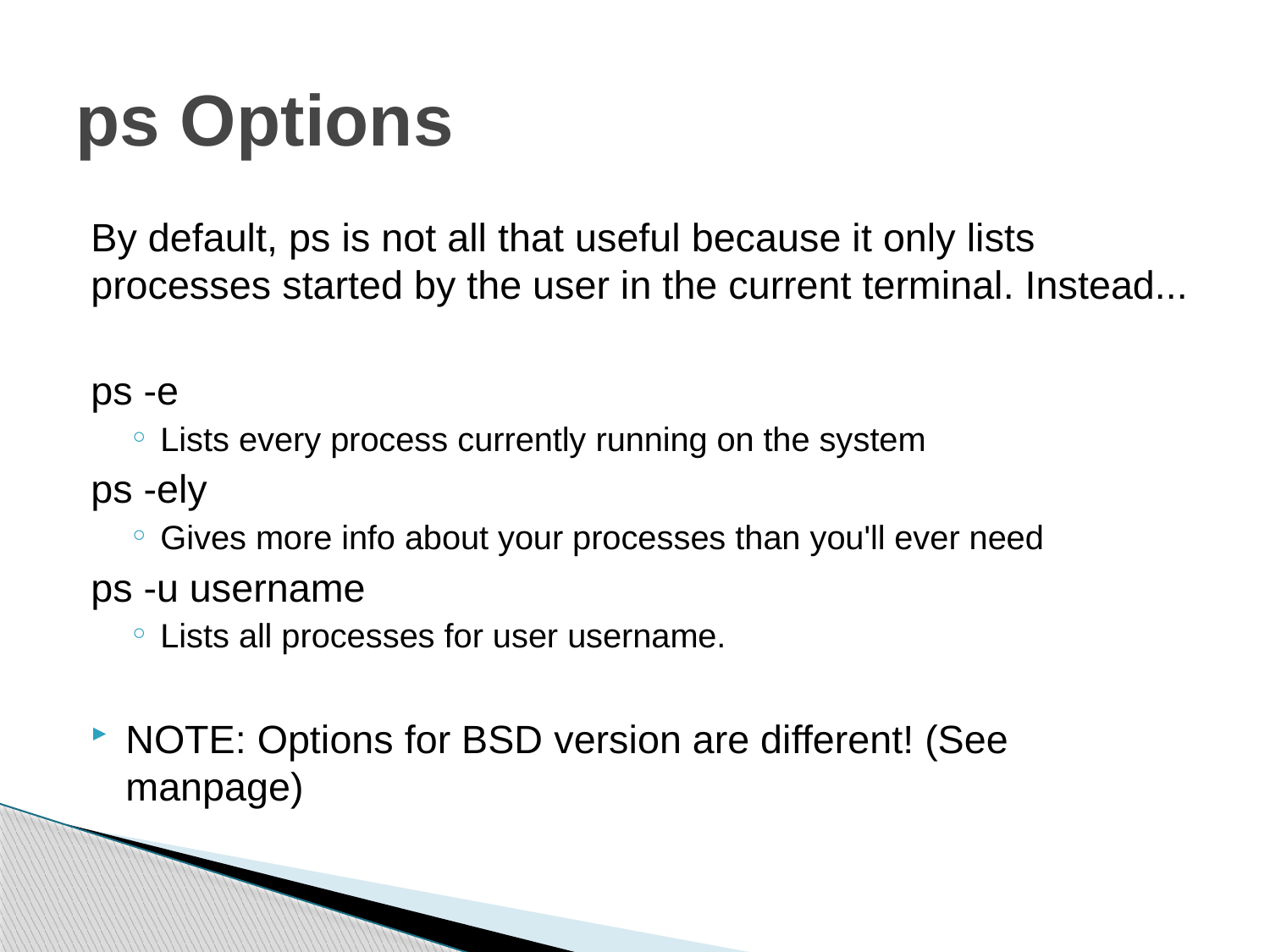

# ps Options
By default, ps is not all that useful because it only lists processes started by the user in the current terminal. Instead...

ps -e
Lists every process currently running on the system
ps -ely
Gives more info about your processes than you'll ever need
ps -u username
Lists all processes for user username.

NOTE: Options for BSD version are different! (See manpage)